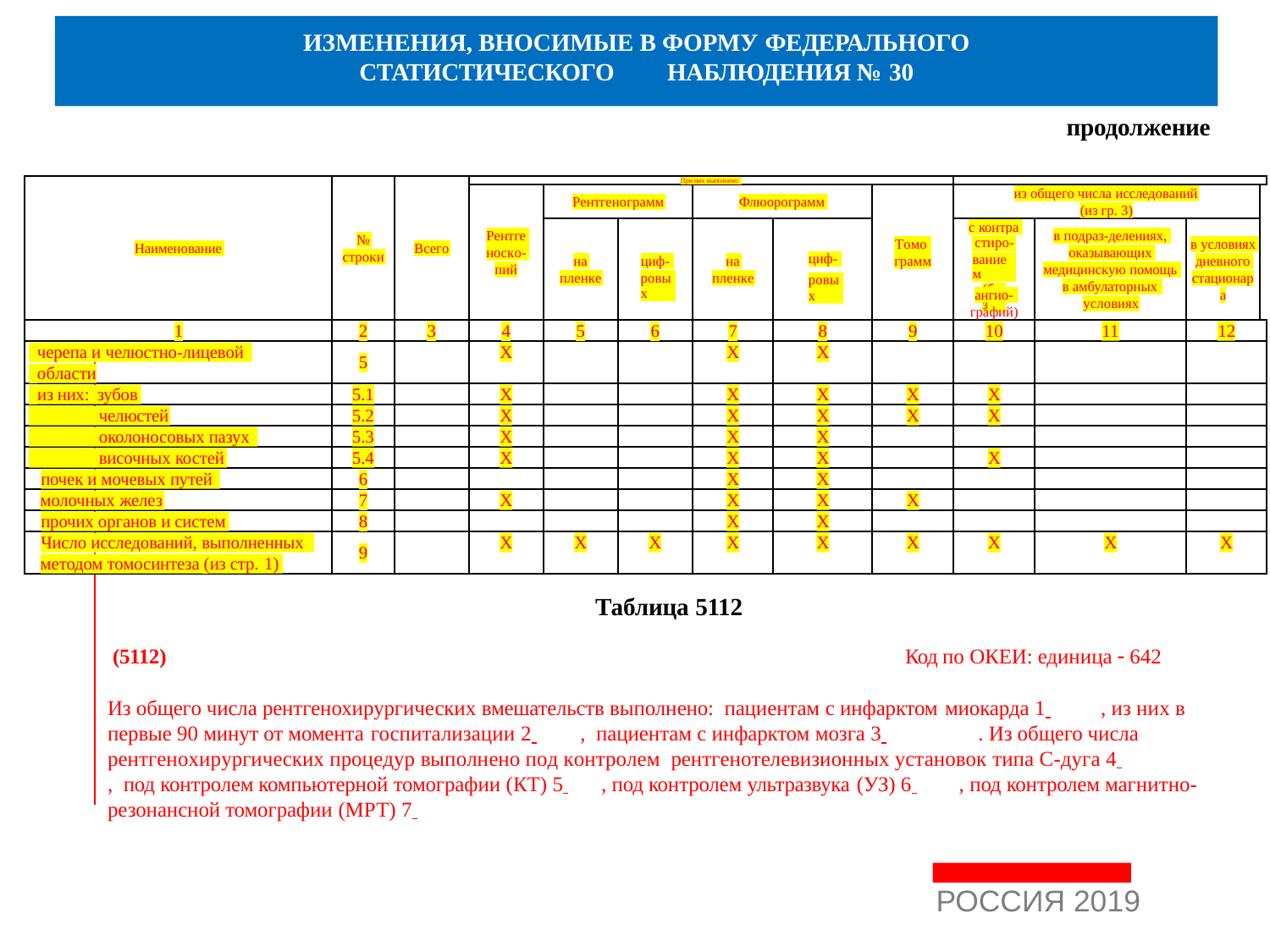

# ИЗМЕНЕНИЯ, ВНОСИМЫЕ В ФОРМУ ФЕДЕРАЛЬНОГО
СТАТИСТИЧЕСКОГО	НАБЛЮДЕНИЯ № 30
продолжение
При них выполнено:

из общего числа исследований

Рентгенограмм
Флюорограмм
(из гр. 3)

с контра
в подраз-делениях,
Рентге-

№
в условиях
| стиро- |  |  |
| --- | --- | --- |
| ванием |  |  |
|  | (без |  |
Томо-

Наименование
Всего
оказывающих
носко-

строки
грамм
дневного
циф-
на
циф-
на

пий

медицинскую помощь
стационар
пленке
ровых
пленке

ровых
в амбулаторных
а
ангио-

условиях
графий)
1
2
3
4
5
6
7
8
9
10
11
12

черепа и челюстно-лицевой
Х
Х
Х

5

области

из них: зубов
5.1
Х
Х
Х
Х
Х

челюстей
5.2
Х
Х
Х
Х
Х

околоносовых пазух
5.3
Х
Х
Х

височных костей
5.4
Х
Х
Х
Х

почек и мочевых путей
6
Х
Х

молочных желез
7
Х
Х
Х
Х

прочих органов и систем
8
Х
Х

Число исследований, выполненных
Х
Х
Х
Х
Х
Х
Х
Х
Х

9

методом томосинтеза (из стр. 1)

Таблица 5112
(5112)	Код по ОКЕИ: единица − 642

Из общего числа рентгенохирургических вмешательств выполнено:  пациентам с инфарктом миокарда 1 	, из них в  первые 90 минут от момента госпитализации 2 	,  пациентам с инфарктом мозга 3 		. Из общего числа  рентгенохирургических процедур выполнено под контролем  рентгенотелевизионных установок типа С-дуга 4 	,  под контролем компьютерной томографии (КТ) 5 		, под контролем ультразвука (УЗ) 6 	, под контролем магнитно-  резонансной томографии (МРТ) 7
РОССИЯ 2019